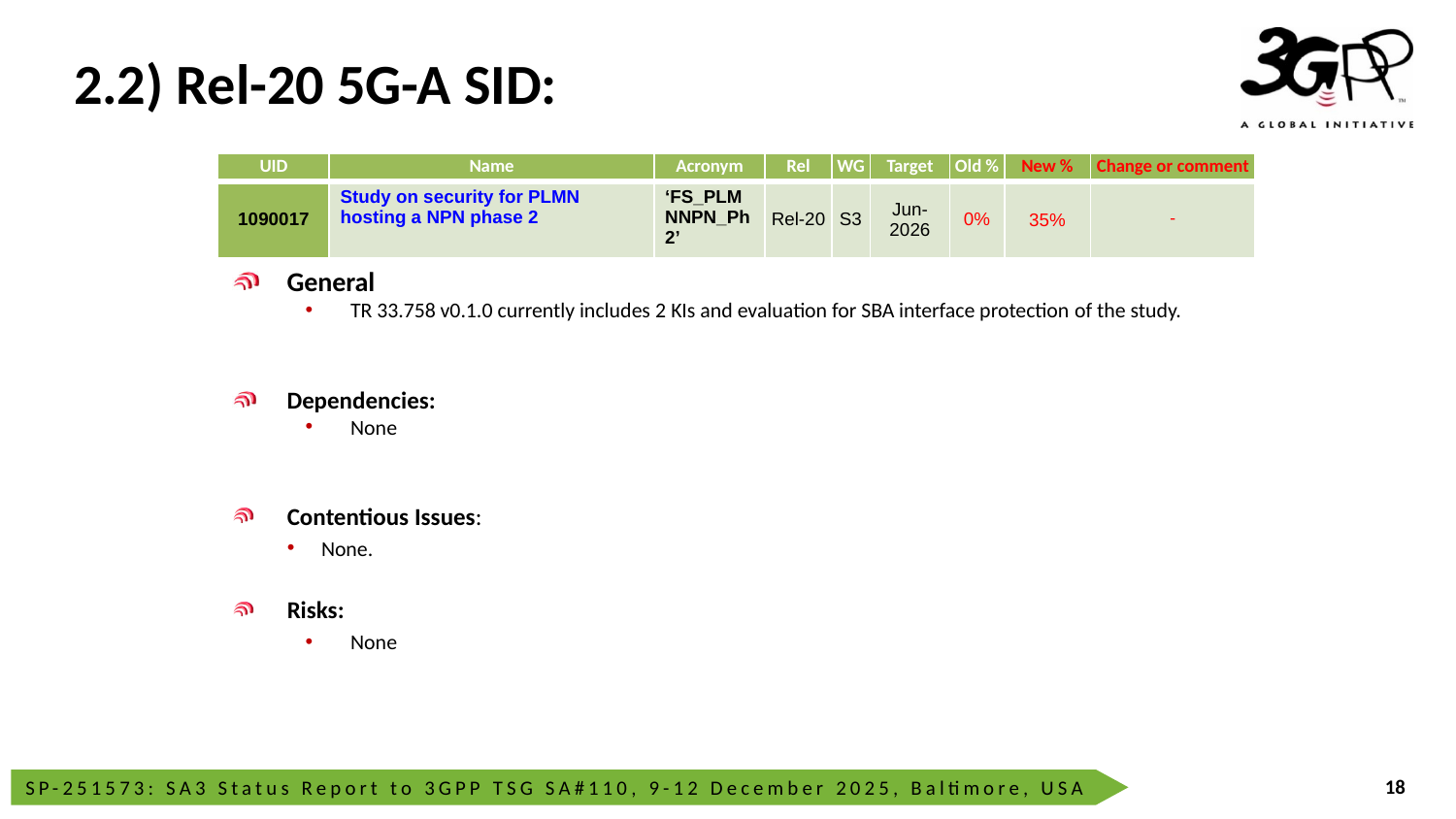

2.2) Rel-20 5G-A SID:
| UID | Name | Acronym | Rel | WG | Target | Old % | New % | Change or comment |
| --- | --- | --- | --- | --- | --- | --- | --- | --- |
| 1090017 | Study on security for PLMN hosting a NPN phase 2 | ‘FS\_PLMNNPN\_Ph2’ | Rel-20 | S3 | Jun-2026 | 0% | 35% | - |
General
TR 33.758 v0.1.0 currently includes 2 KIs and evaluation for SBA interface protection of the study.

Dependencies:
None

Contentious Issues:
None.

Risks:
None